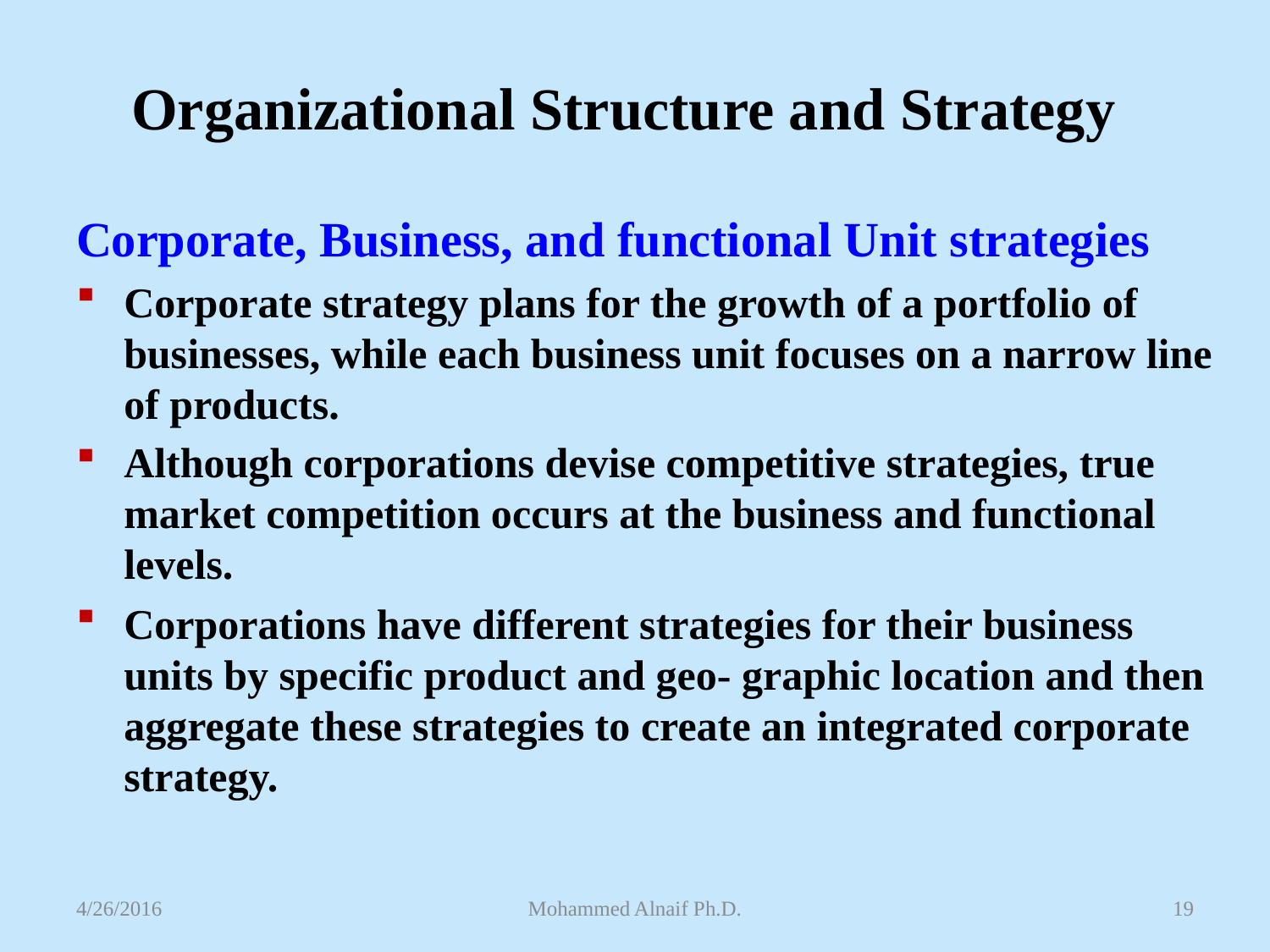

# Organizational Structure and Strategy
Corporate, Business, and functional Unit strategies
Corporate strategy plans for the growth of a portfolio of businesses, while each business unit focuses on a narrow line of products.
Although corporations devise competitive strategies, true market competition occurs at the business and functional levels.
Corporations have different strategies for their business units by specific product and geo- graphic location and then aggregate these strategies to create an integrated corporate strategy.
4/26/2016
Mohammed Alnaif Ph.D.
19